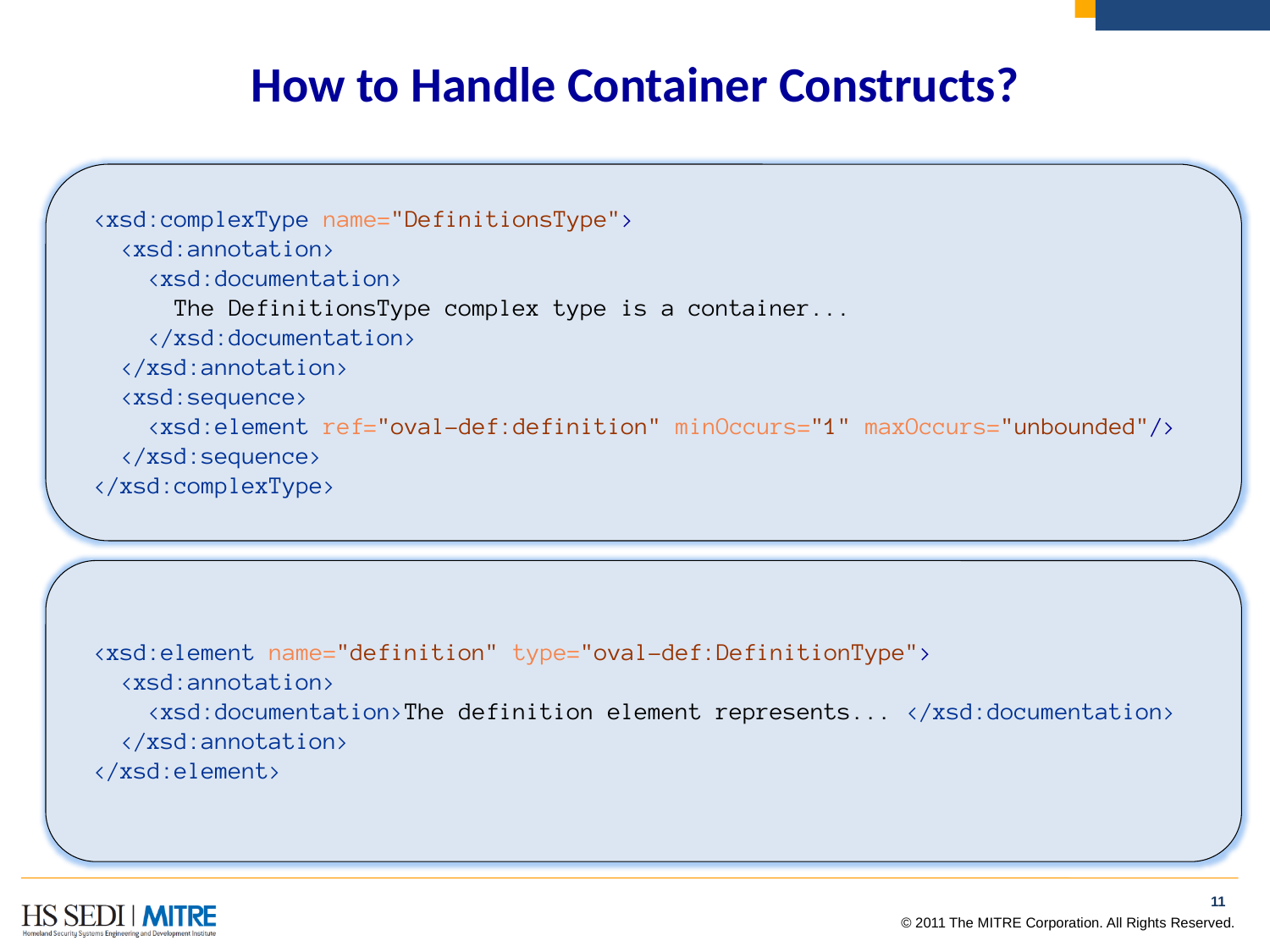

# How to Handle Container Constructs?

<xsd:complexType name="DefinitionsType">
  <xsd:annotation>
    <xsd:documentation>
      The DefinitionsType complex type is a container...
    </xsd:documentation>
  </xsd:annotation>
  <xsd:sequence>
    <xsd:element ref="oval-def:definition" minOccurs="1" maxOccurs="unbounded"/>
  </xsd:sequence>
</xsd:complexType>

<xsd:element name="definition" type="oval-def:DefinitionType">
  <xsd:annotation>
    <xsd:documentation>The definition element represents... </xsd:documentation>
  </xsd:annotation>
</xsd:element>
11